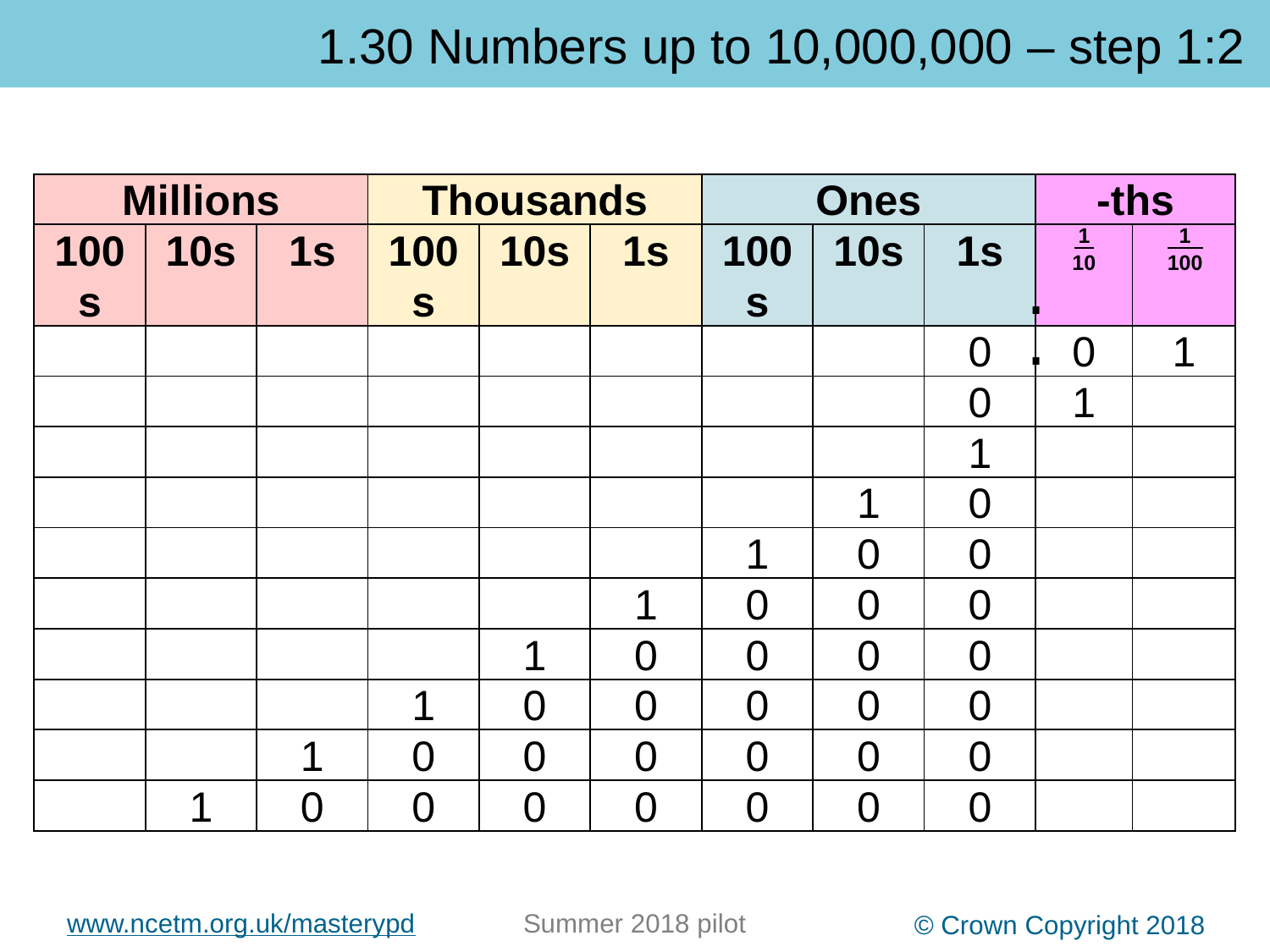

1.30 Numbers up to 10,000,000 – step 1:2
| Millions |  |  | Thousands |  |  | Ones |  |  | -ths |  |
| --- | --- | --- | --- | --- | --- | --- | --- | --- | --- | --- |
| 100s | 10s | 1s | 100s | 10s | 1s | 100s | 10s | 1s |  |  |
|  |  |  |  |  |  |  |  | 0 | 0 | 1 |
|  |  |  |  |  |  |  |  | 0 | 1 |  |
|  |  |  |  |  |  |  |  | 1 |  |  |
|  |  |  |  |  |  |  | 1 | 0 |  |  |
|  |  |  |  |  |  | 1 | 0 | 0 |  |  |
|  |  |  |  |  | 1 | 0 | 0 | 0 |  |  |
|  |  |  |  | 1 | 0 | 0 | 0 | 0 |  |  |
|  |  |  | 1 | 0 | 0 | 0 | 0 | 0 |  |  |
|  |  | 1 | 0 | 0 | 0 | 0 | 0 | 0 |  |  |
|  | 1 | 0 | 0 | 0 | 0 | 0 | 0 | 0 |  |  |
1
10
1
100
.
.